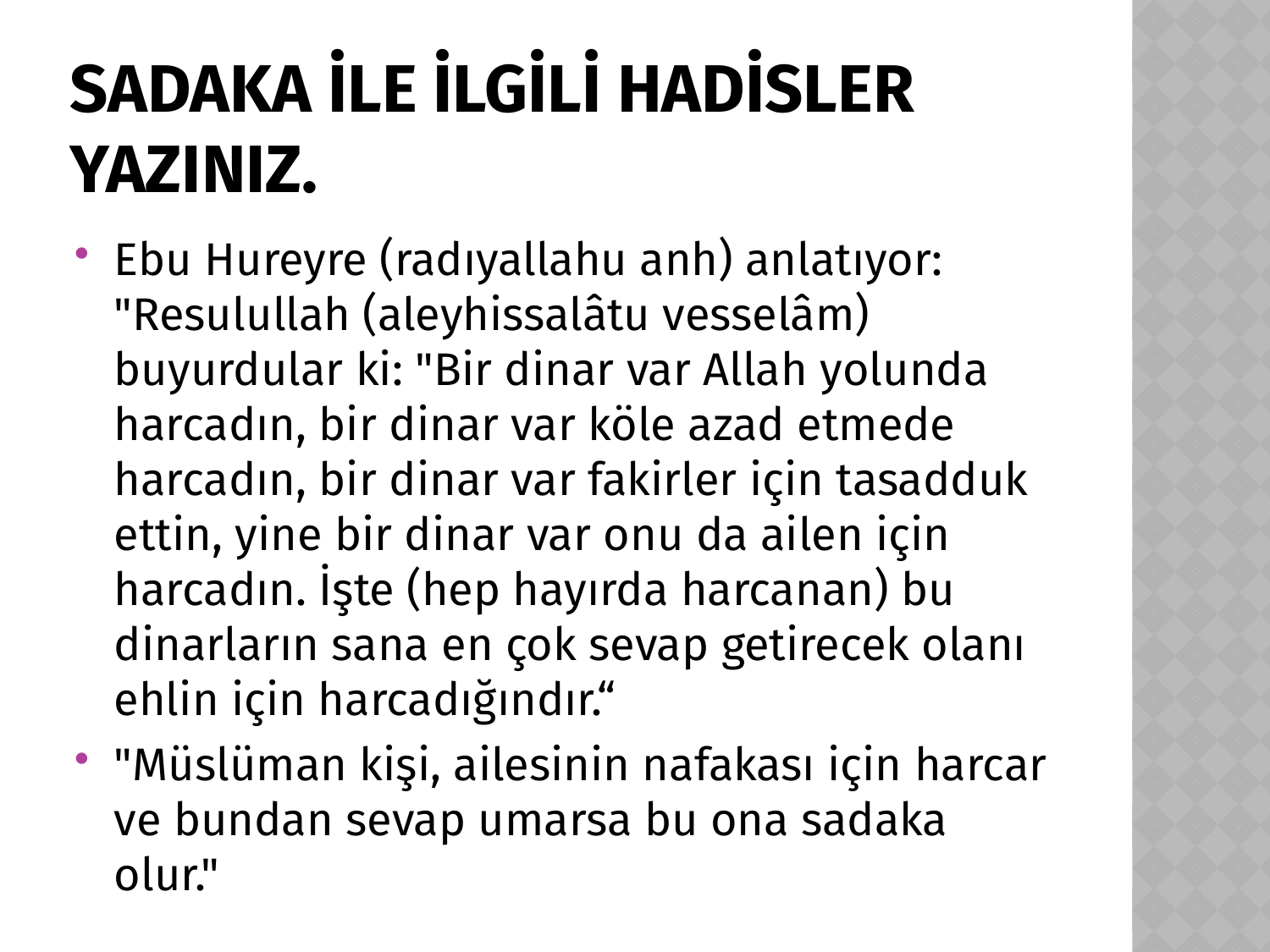

# Sadaka ile ilgili hadisler yazınız.
Ebu Hureyre (radıyallahu anh) anlatıyor: "Resulullah (aleyhissalâtu vesselâm) buyurdular ki: "Bir dinar var Allah yolunda harcadın, bir dinar var köle azad etmede harcadın, bir dinar var fakirler için tasadduk ettin, yine bir dinar var onu da ailen için harcadın. İşte (hep hayırda harcanan) bu dinarların sana en çok sevap getirecek olanı ehlin için harcadığındır.“
"Müslüman kişi, ailesinin nafakası için harcar ve bundan sevap umarsa bu ona sadaka olur."